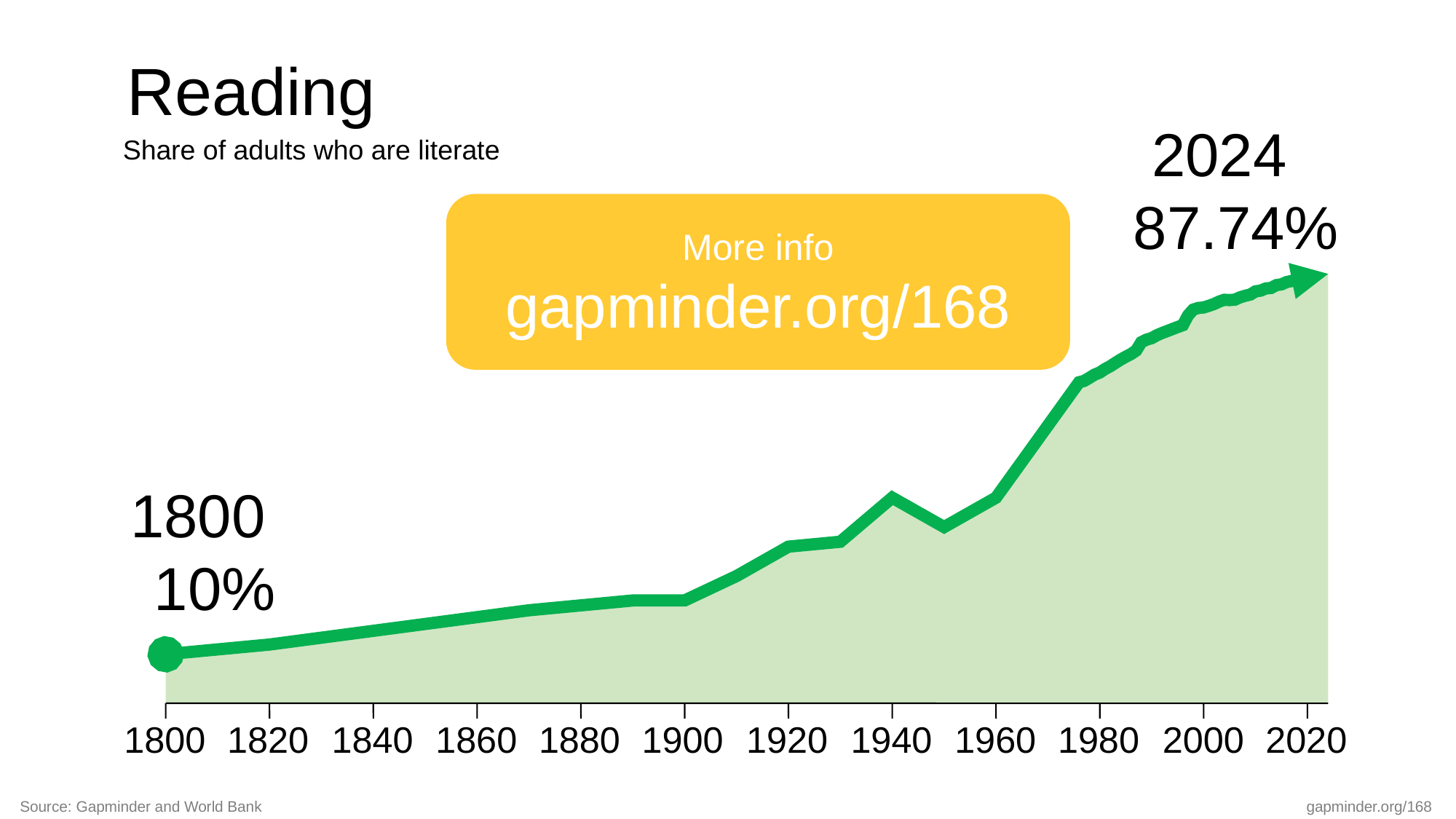

Reading
2024
 87.74%
Share of adults who are literate
More info
gapminder.org/168

1800
 10%

1800
1820
1840
1860
1880
1900
1920
1940
1960
1980
2000
2020
Source: Gapminder and World Bank
gapminder.org/168